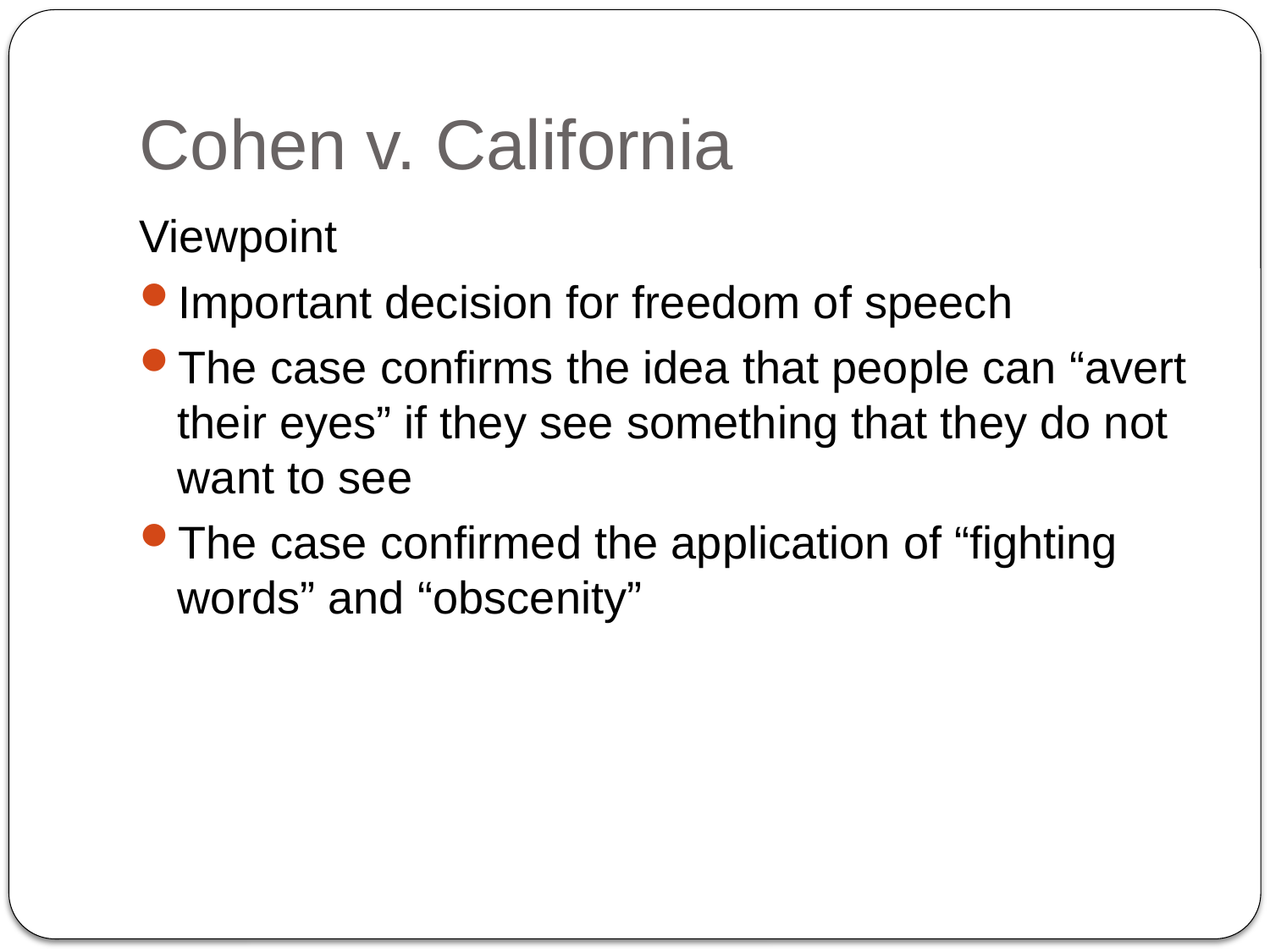

# Cohen v. California
Viewpoint
Important decision for freedom of speech
The case confirms the idea that people can “avert their eyes” if they see something that they do not want to see
The case confirmed the application of “fighting words” and “obscenity”